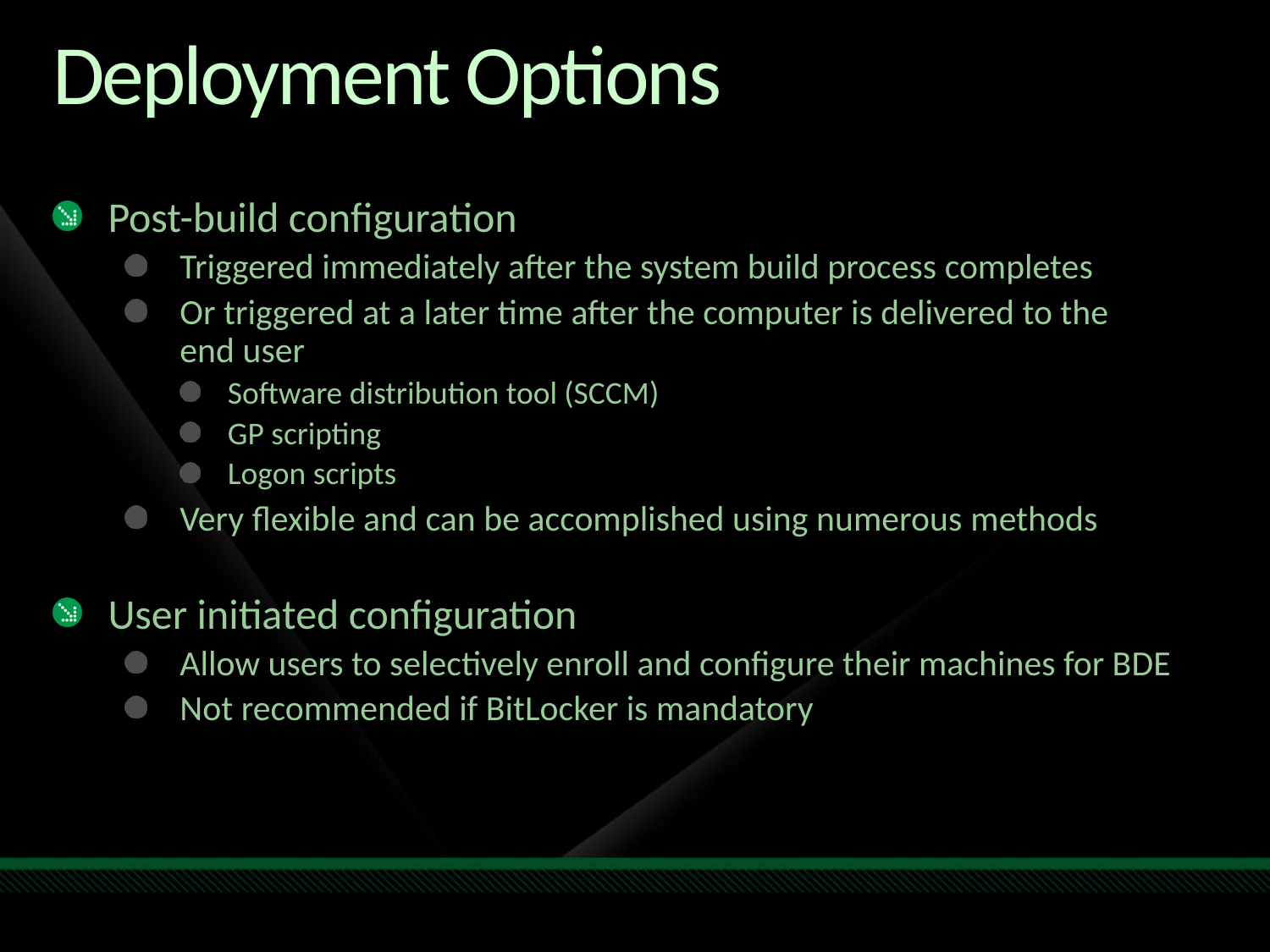

# Deployment Options
Post-build configuration
Triggered immediately after the system build process completes
Or triggered at a later time after the computer is delivered to the
end user
Software distribution tool (SCCM)
GP scripting
Logon scripts
Very flexible and can be accomplished using numerous methods
User initiated configuration
Allow users to selectively enroll and configure their machines for BDE
Not recommended if BitLocker is mandatory